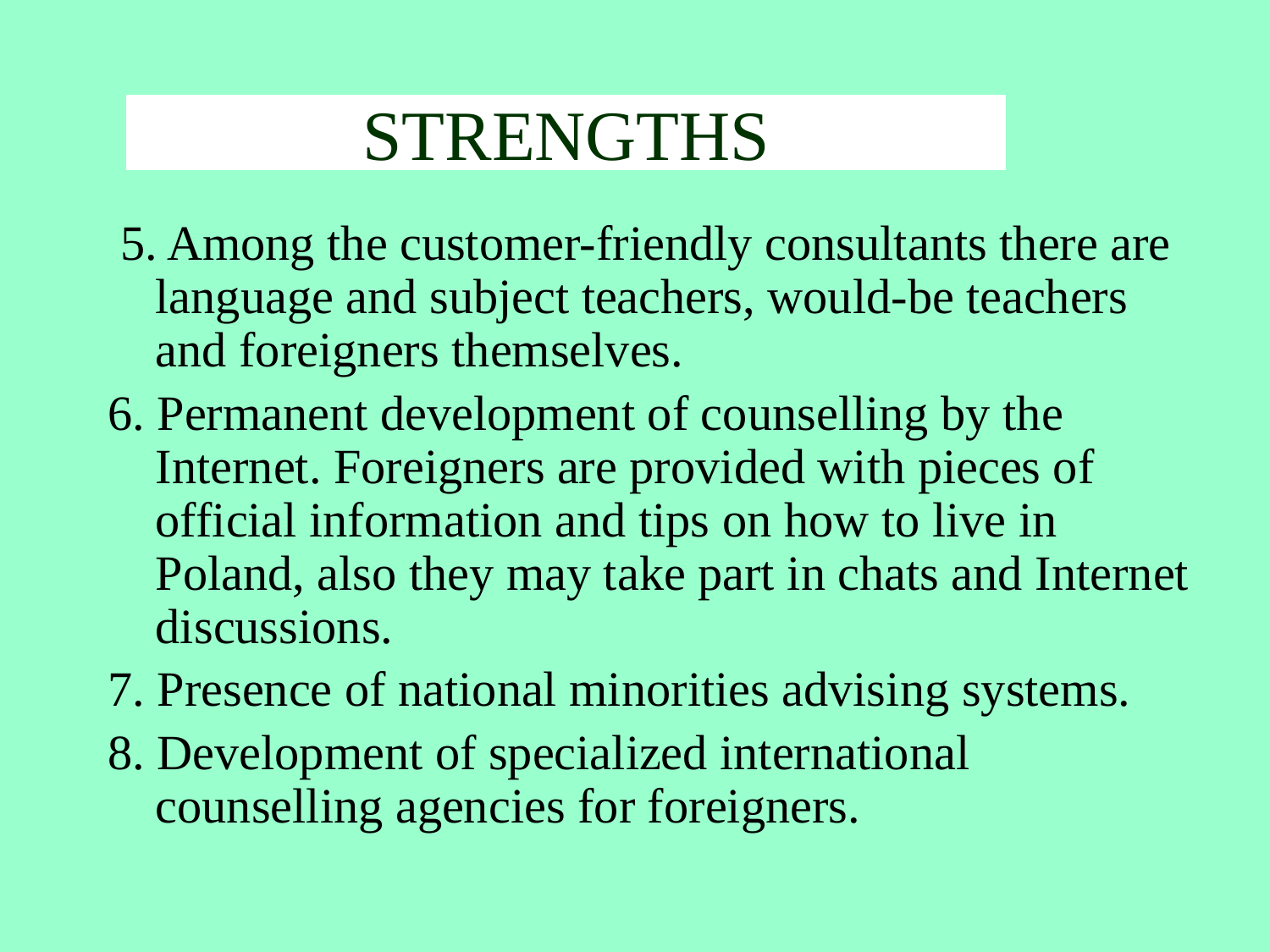

STRENGTHS
 5. Among the customer-friendly consultants there are language and subject teachers, would-be teachers and foreigners themselves.
6. Permanent development of counselling by the Internet. Foreigners are provided with pieces of official information and tips on how to live in Poland, also they may take part in chats and Internet discussions.
7. Presence of national minorities advising systems.
8. Development of specialized international counselling agencies for foreigners.